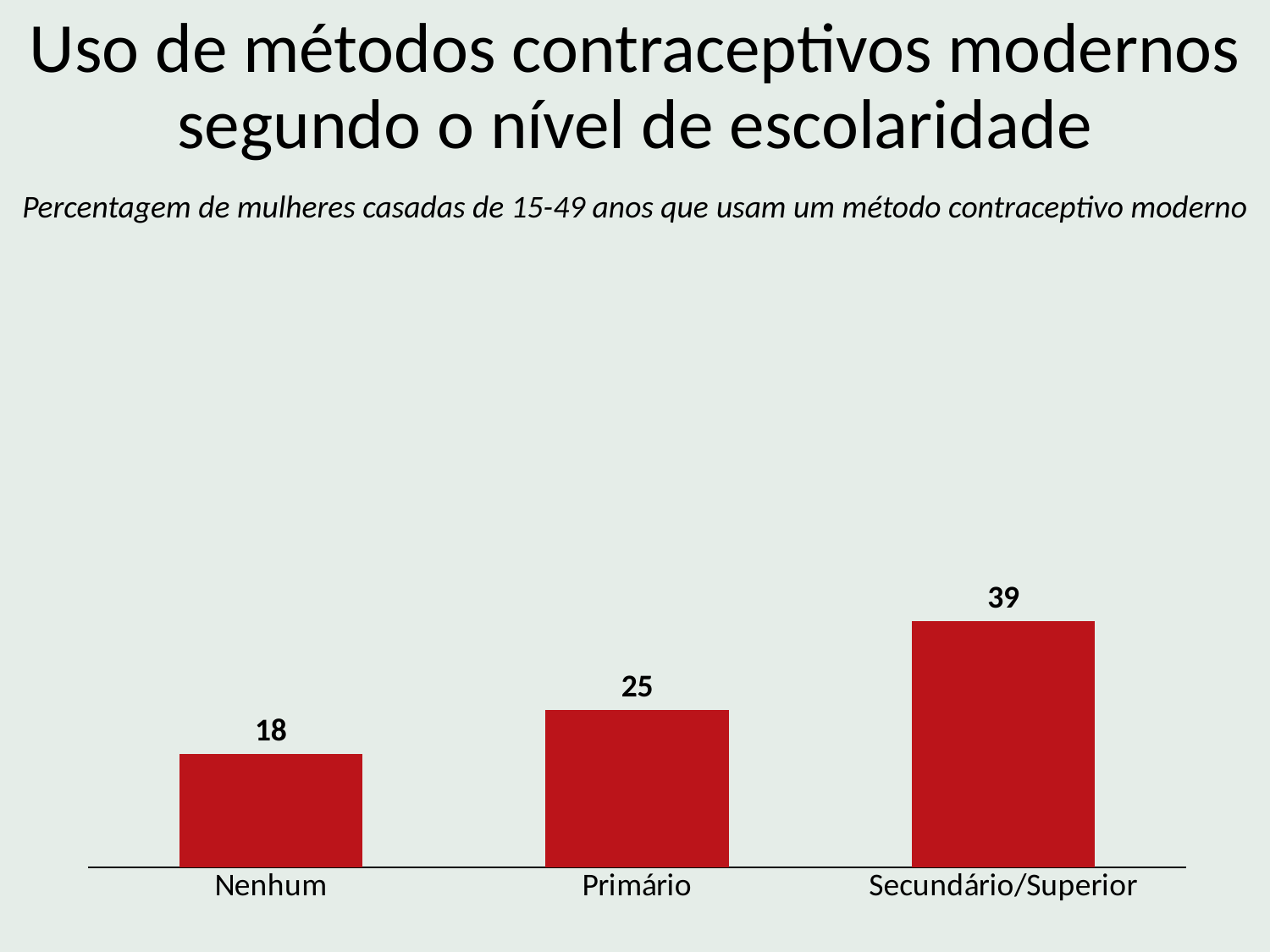

# Uso de métodos contraceptivos modernos segundo o nível de escolaridade
Percentagem de mulheres casadas de 15-49 anos que usam um método contraceptivo moderno

### Chart

| Category | Column1 |
|---|---|
| Nenhum | 18.0 |
| Primário | 25.0 |
| Secundário/Superior | 39.0 |